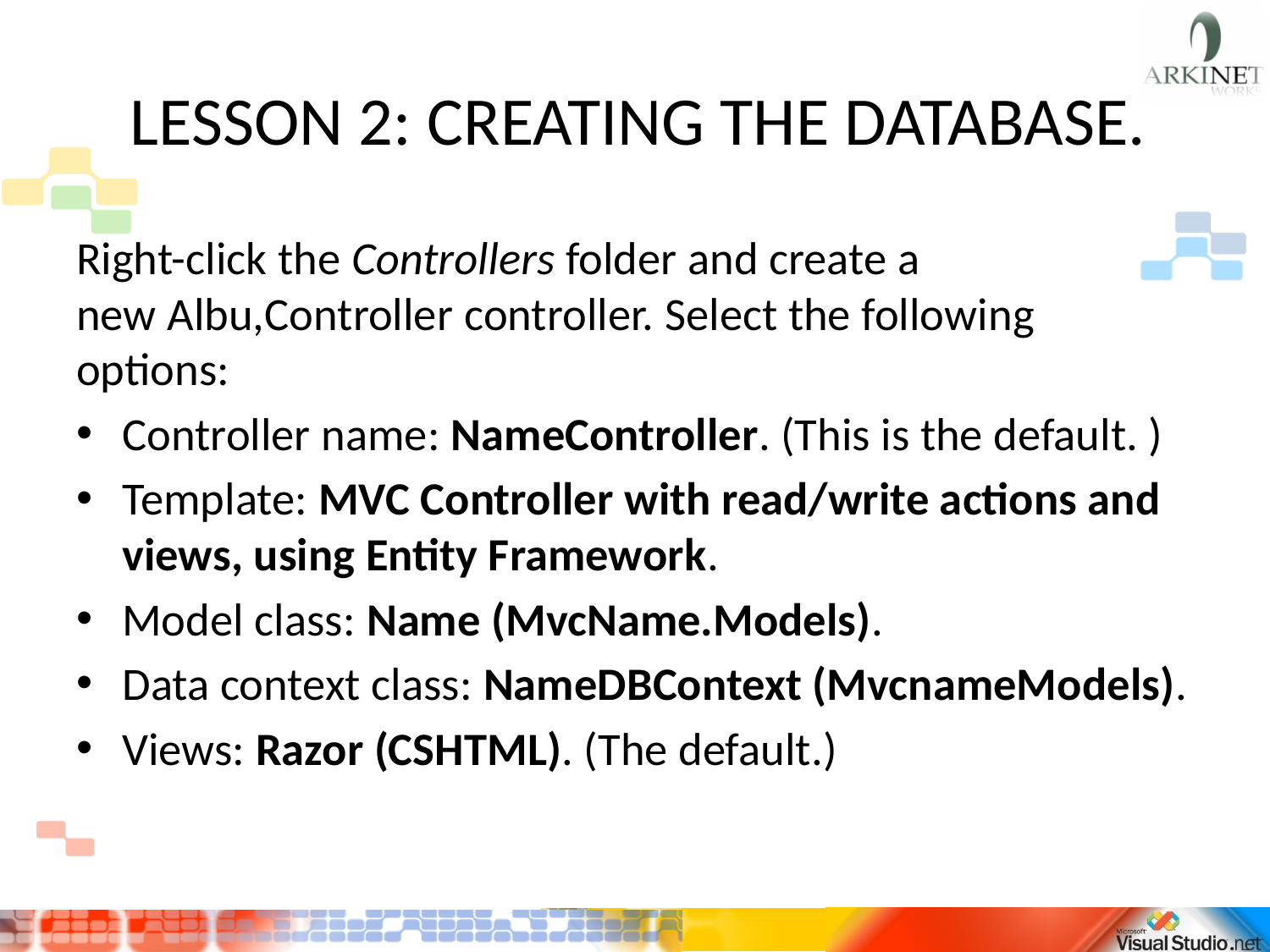

# LESSON 2: CREATING THE DATABASE.
Right-click the Controllers folder and create a new Albu,Controller controller. Select the following options:
Controller name: NameController. (This is the default. )
Template: MVC Controller with read/write actions and views, using Entity Framework.
Model class: Name (MvcName.Models).
Data context class: NameDBContext (MvcnameModels).
Views: Razor (CSHTML). (The default.)